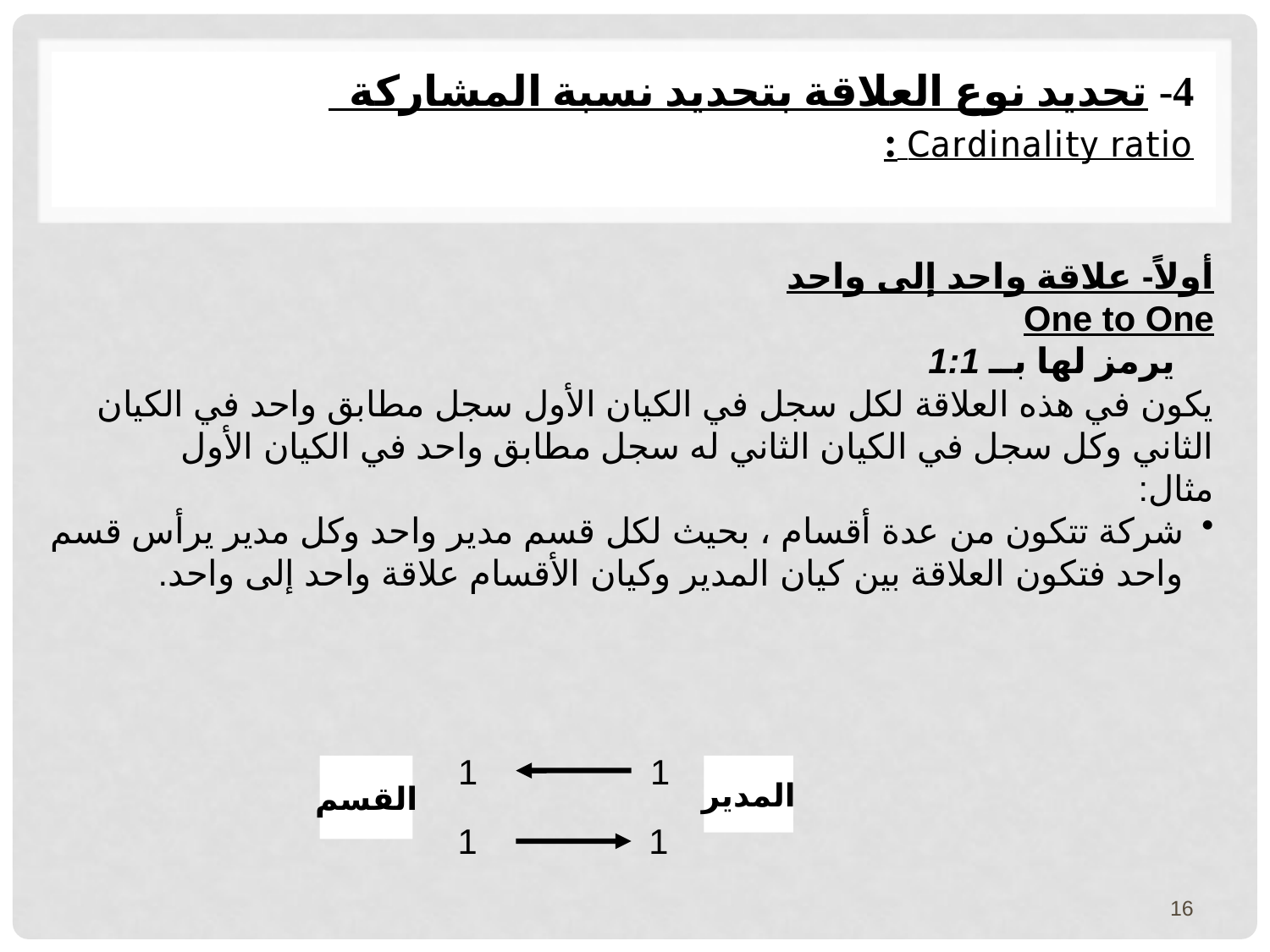

4- تحديد نوع العلاقة بتحديد نسبة المشاركة   Cardinality ratio :
أولاً- علاقة واحد إلى واحد
One to One
    يرمز لها بــ 1:1
يكون في هذه العلاقة لكل سجل في الكيان الأول سجل مطابق واحد في الكيان الثاني وكل سجل في الكيان الثاني له سجل مطابق واحد في الكيان الأول
مثال:
شركة تتكون من عدة أقسام ، بحيث لكل قسم مدير واحد وكل مدير يرأس قسم واحد فتكون العلاقة بين كيان المدير وكيان الأقسام علاقة واحد إلى واحد.

1
1
القسم
المدير

1
1

16